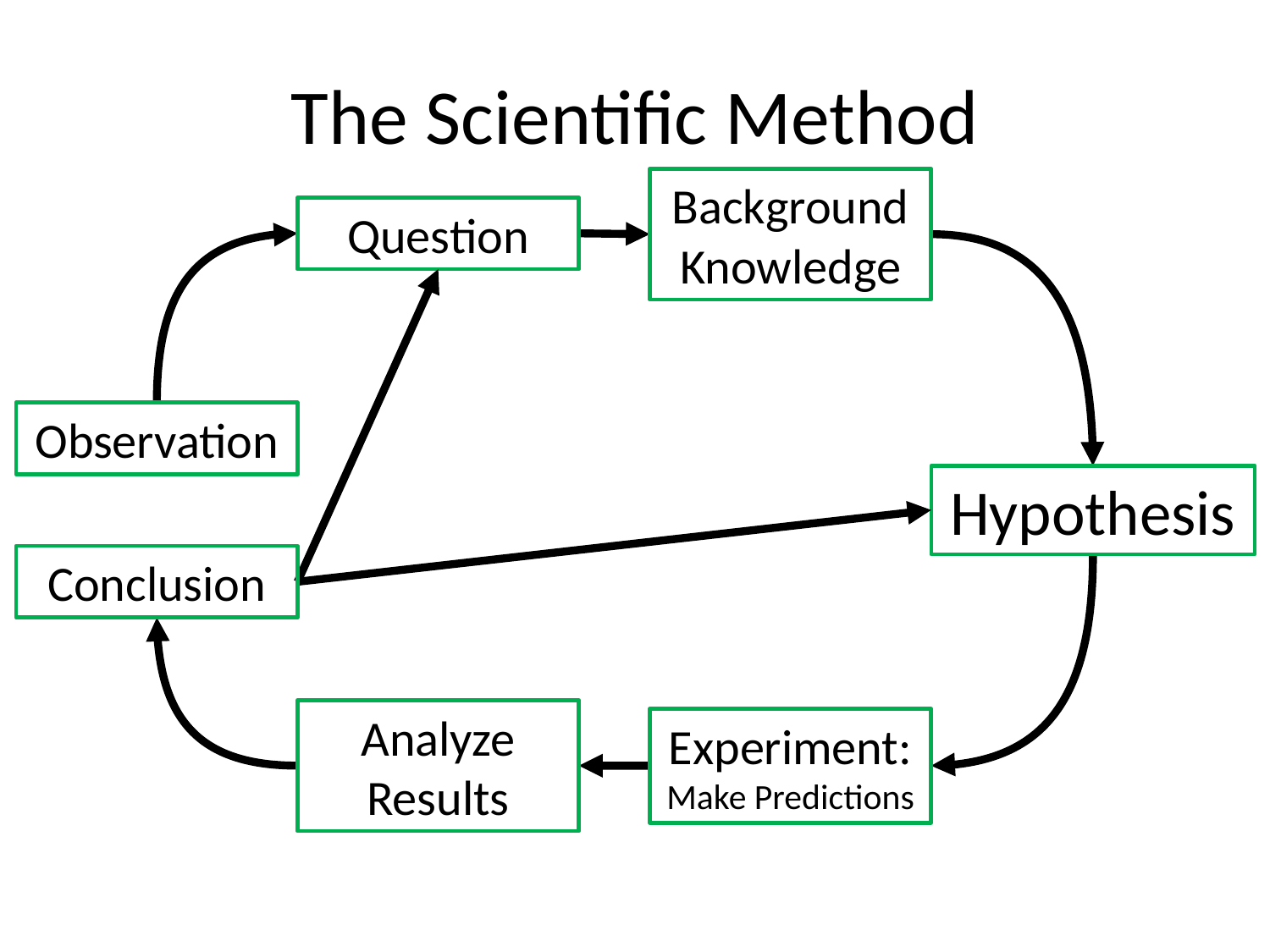

# The Scientific Method
Background Knowledge
Question
Observation
Hypothesis
Conclusion
Analyze Results
Experiment:
Make Predictions